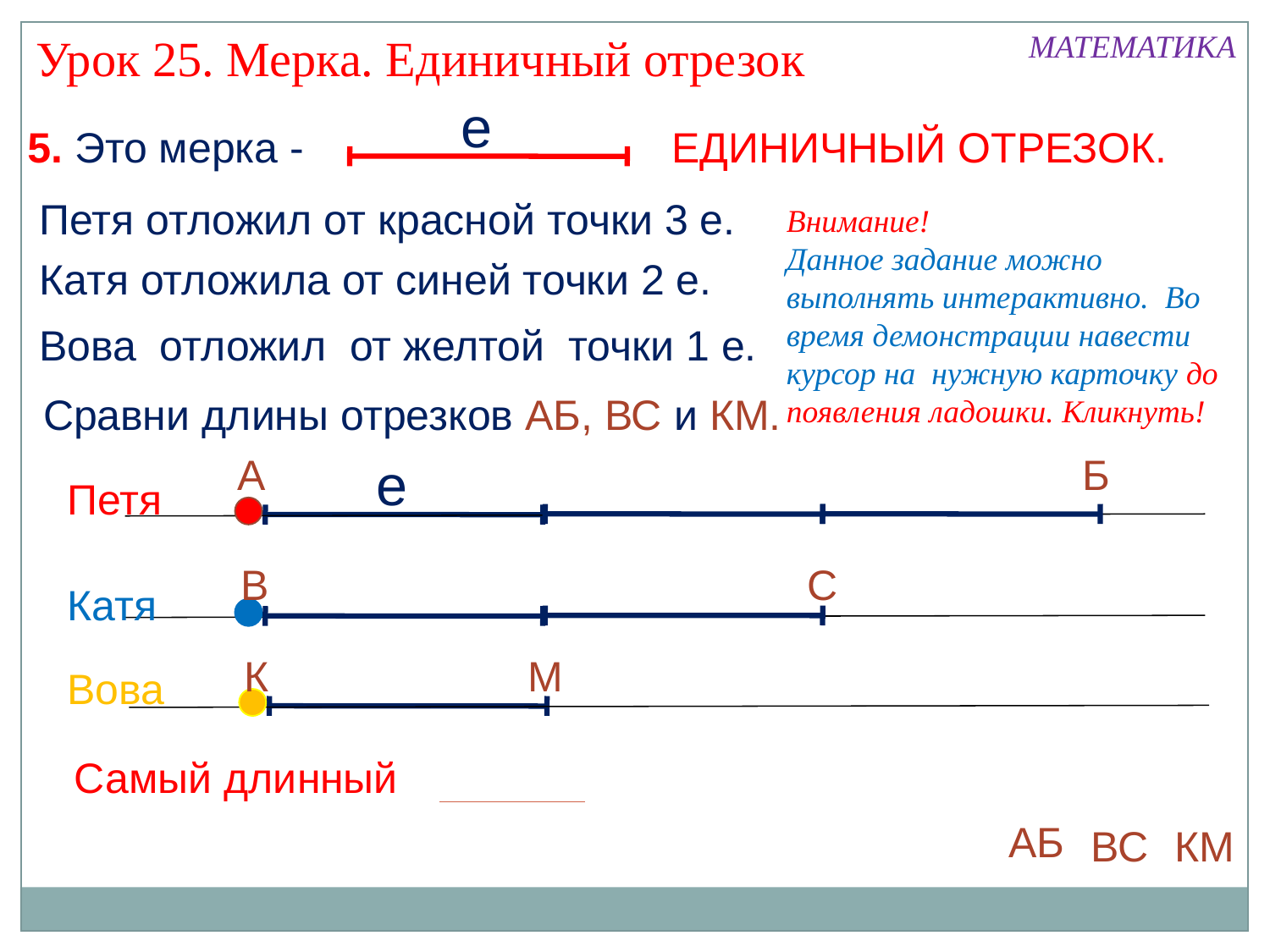

МАТЕМАТИКА
Урок 25. Мерка. Единичный отрезок
е
5. Это мерка -                               ЕДИНИЧНЫЙ ОТРЕЗОК.
 Петя отложил от красной точки 3 е.
Внимание!
Данное задание можно выполнять интерактивно.  Во время демонстрации навести курсор на  нужную карточку до появления ладошки. Кликнуть!
 Катя отложила от синей точки 2 е.
 Вова  отложил  от желтой  точки 1 е.
 Сравни длины отрезков АБ, ВС и КМ.
А
Б
е
Петя

В
С
Катя

К
М
Вова

Самый длинный
АБ
ВС
КМ